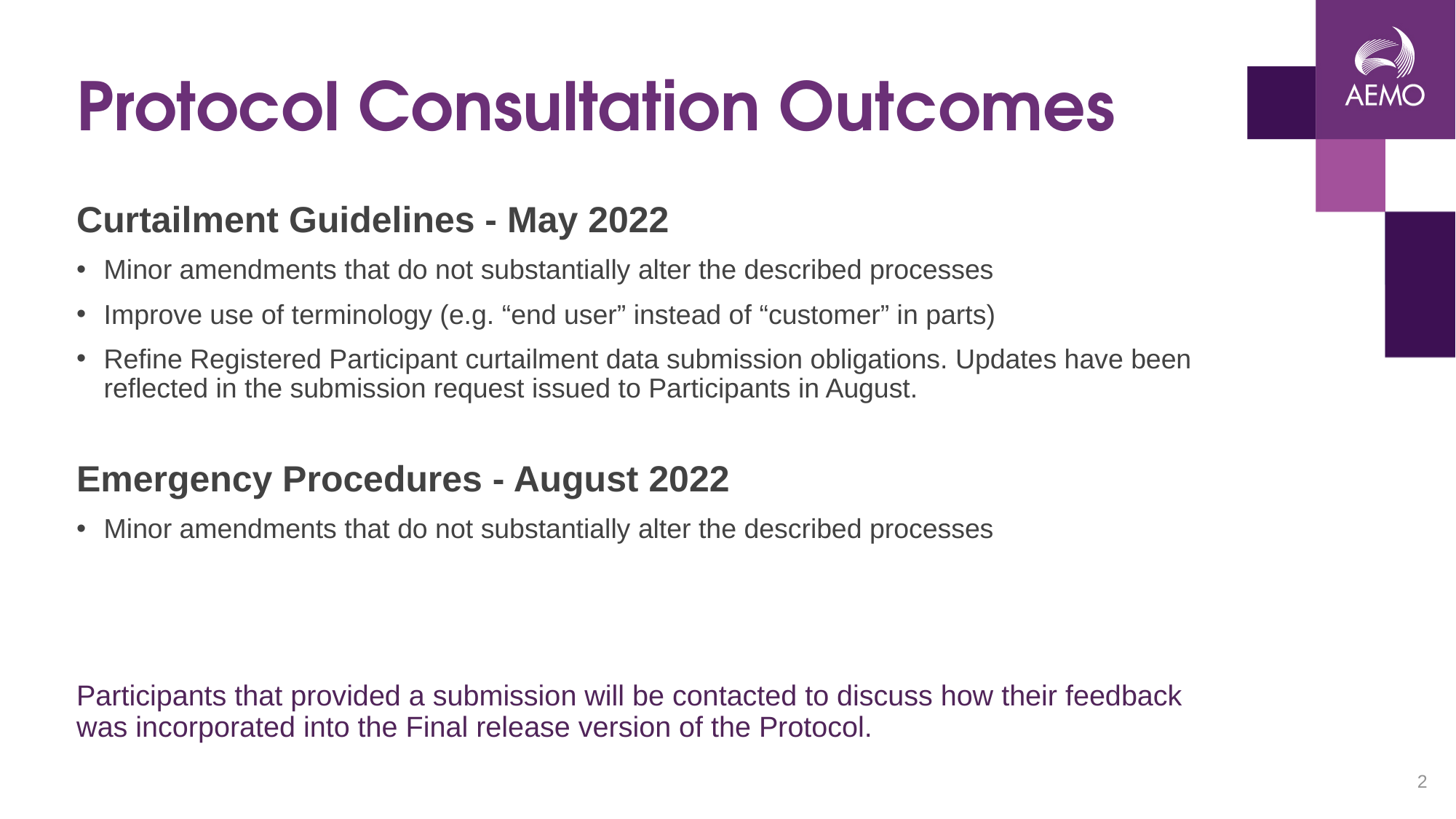

# Protocol Consultation Outcomes
Curtailment Guidelines - May 2022
Minor amendments that do not substantially alter the described processes
Improve use of terminology (e.g. “end user” instead of “customer” in parts)
Refine Registered Participant curtailment data submission obligations. Updates have been reflected in the submission request issued to Participants in August.

Emergency Procedures - August 2022
Minor amendments that do not substantially alter the described processes

Participants that provided a submission will be contacted to discuss how their feedback was incorporated into the Final release version of the Protocol.
2